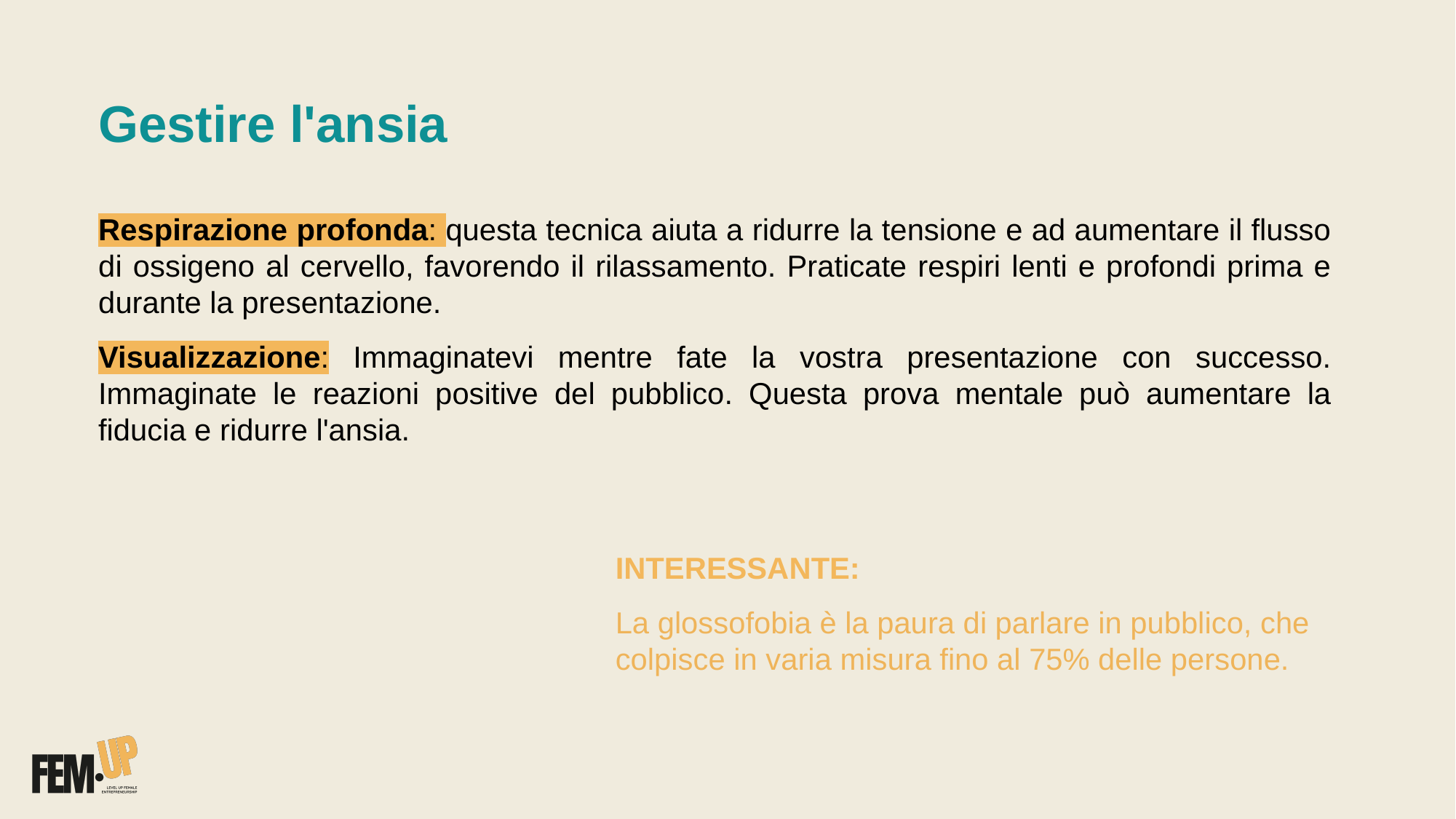

# Gestire l'ansia
Respirazione profonda: questa tecnica aiuta a ridurre la tensione e ad aumentare il flusso di ossigeno al cervello, favorendo il rilassamento. Praticate respiri lenti e profondi prima e durante la presentazione.
Visualizzazione: Immaginatevi mentre fate la vostra presentazione con successo. Immaginate le reazioni positive del pubblico. Questa prova mentale può aumentare la fiducia e ridurre l'ansia.

INTERESSANTE:
La glossofobia è la paura di parlare in pubblico, che colpisce in varia misura fino al 75% delle persone.